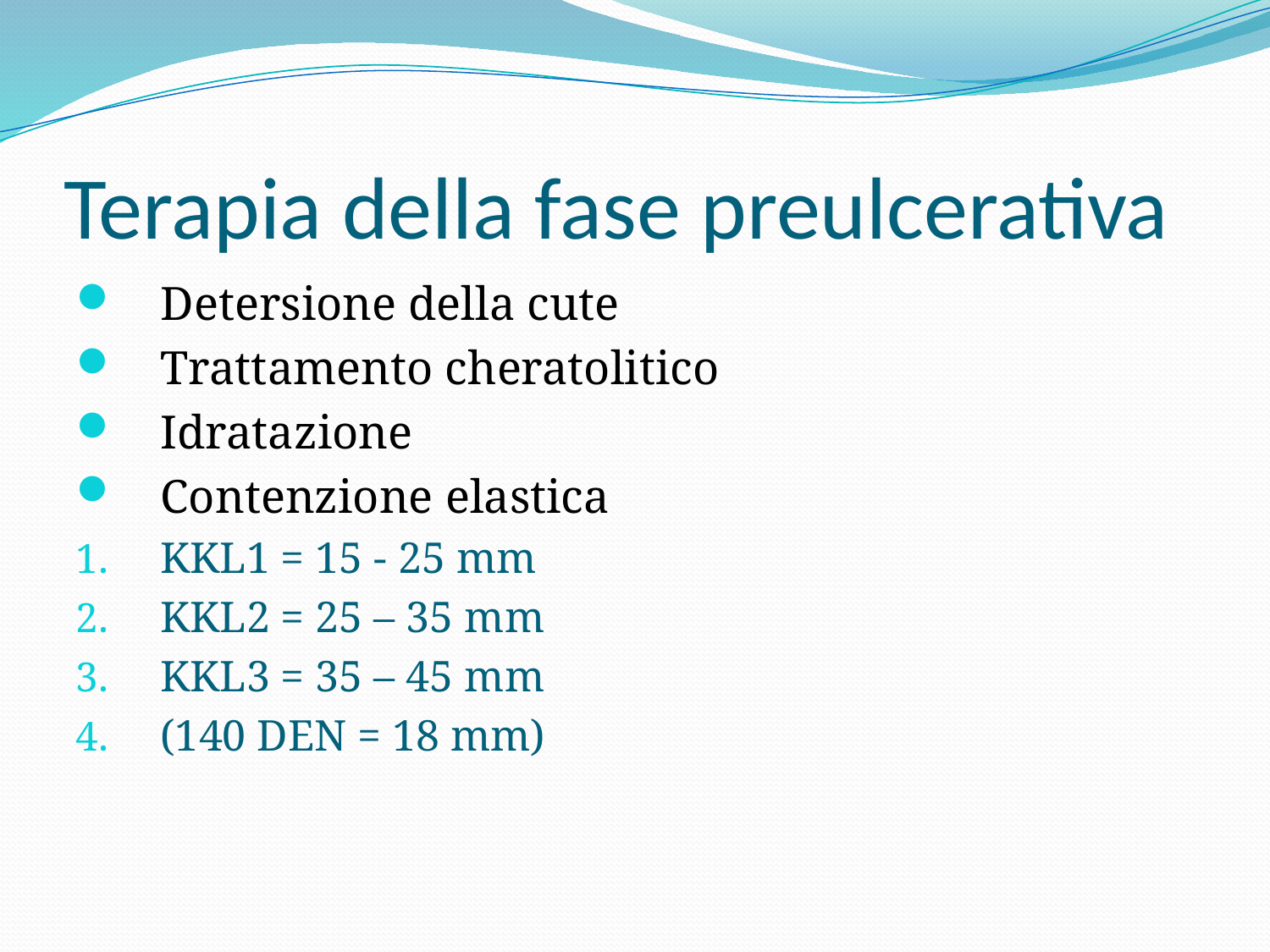

# Terapia della fase preulcerativa
Detersione della cute
Trattamento cheratolitico
Idratazione
Contenzione elastica
KKL1 = 15 - 25 mm
KKL2 = 25 – 35 mm
KKL3 = 35 – 45 mm
(140 DEN = 18 mm)